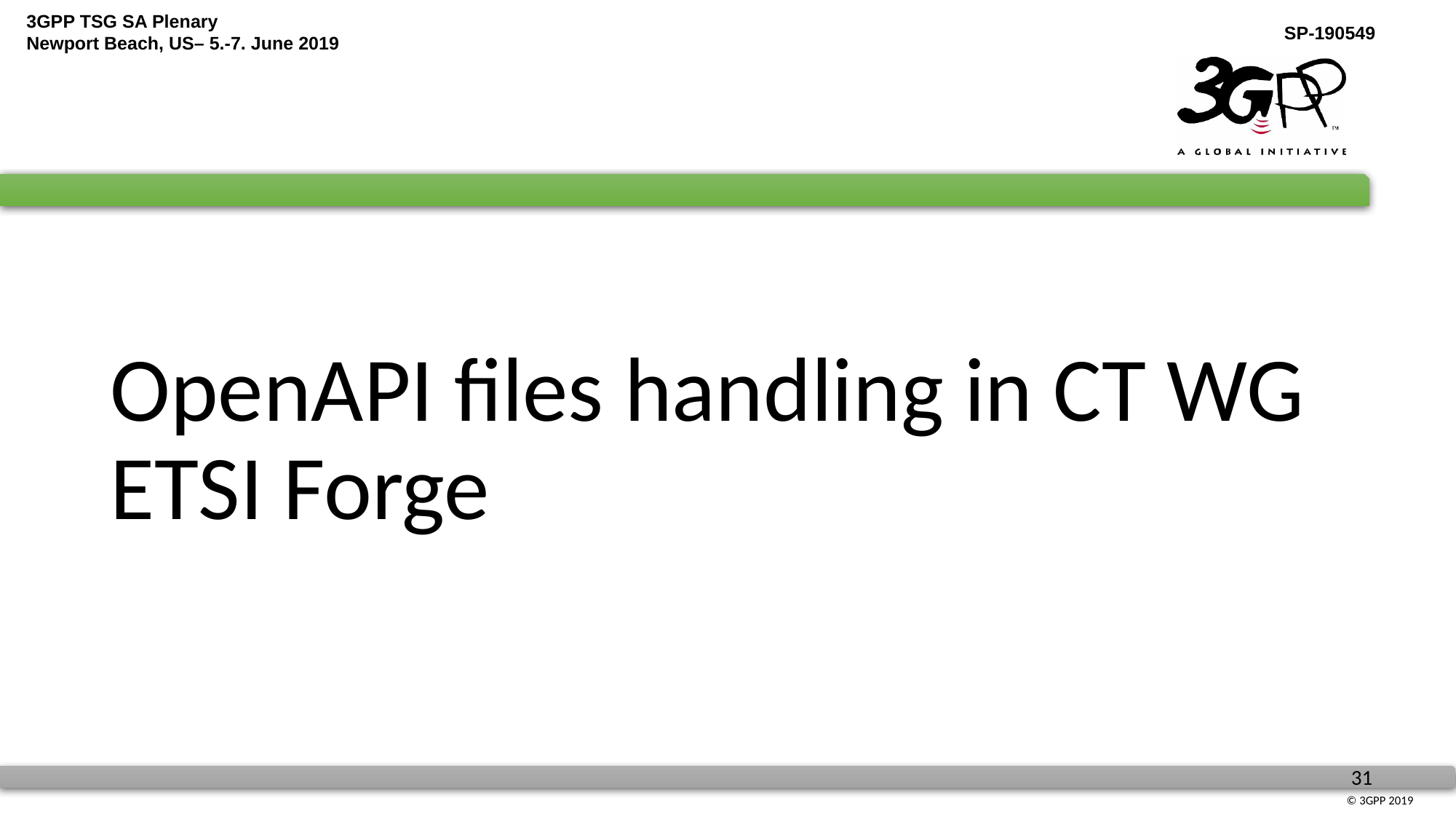

# OpenAPI files handling in CT WG ETSI Forge